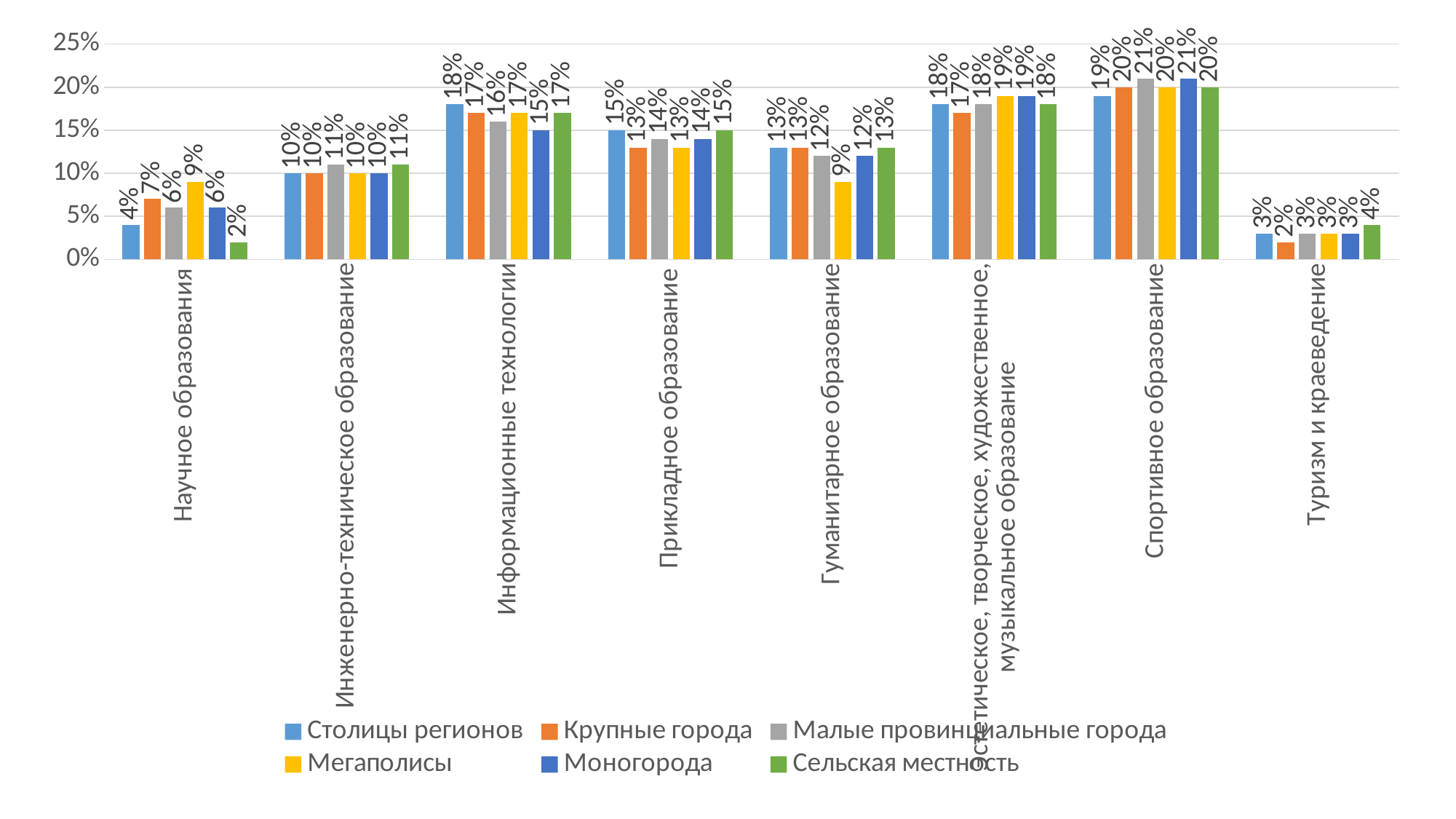

### Chart

| Category | Столицы регионов | Крупные города | Малые провинциальные города | Мегаполисы | Моногорода | Сельская местность |
|---|---|---|---|---|---|---|
| Научное образования  | 0.04 | 0.07 | 0.06 | 0.09 | 0.06 | 0.02 |
| Инженерно-техническое образование | 0.1 | 0.1 | 0.11 | 0.1 | 0.1 | 0.11 |
| Информационные технологии | 0.18 | 0.17 | 0.16 | 0.17 | 0.15 | 0.17 |
| Прикладное образование  | 0.15 | 0.13 | 0.14 | 0.13 | 0.14 | 0.15 |
| Гуманитарное образование | 0.13 | 0.13 | 0.12 | 0.09 | 0.12 | 0.13 |
| Эстетическое, творческое, художественное, музыкальное образование | 0.18 | 0.17 | 0.18 | 0.19 | 0.19 | 0.18 |
| Спортивное образование | 0.19 | 0.2 | 0.21 | 0.2 | 0.21 | 0.2 |
| Туризм и краеведение | 0.03 | 0.02 | 0.03 | 0.03 | 0.03 | 0.04 |